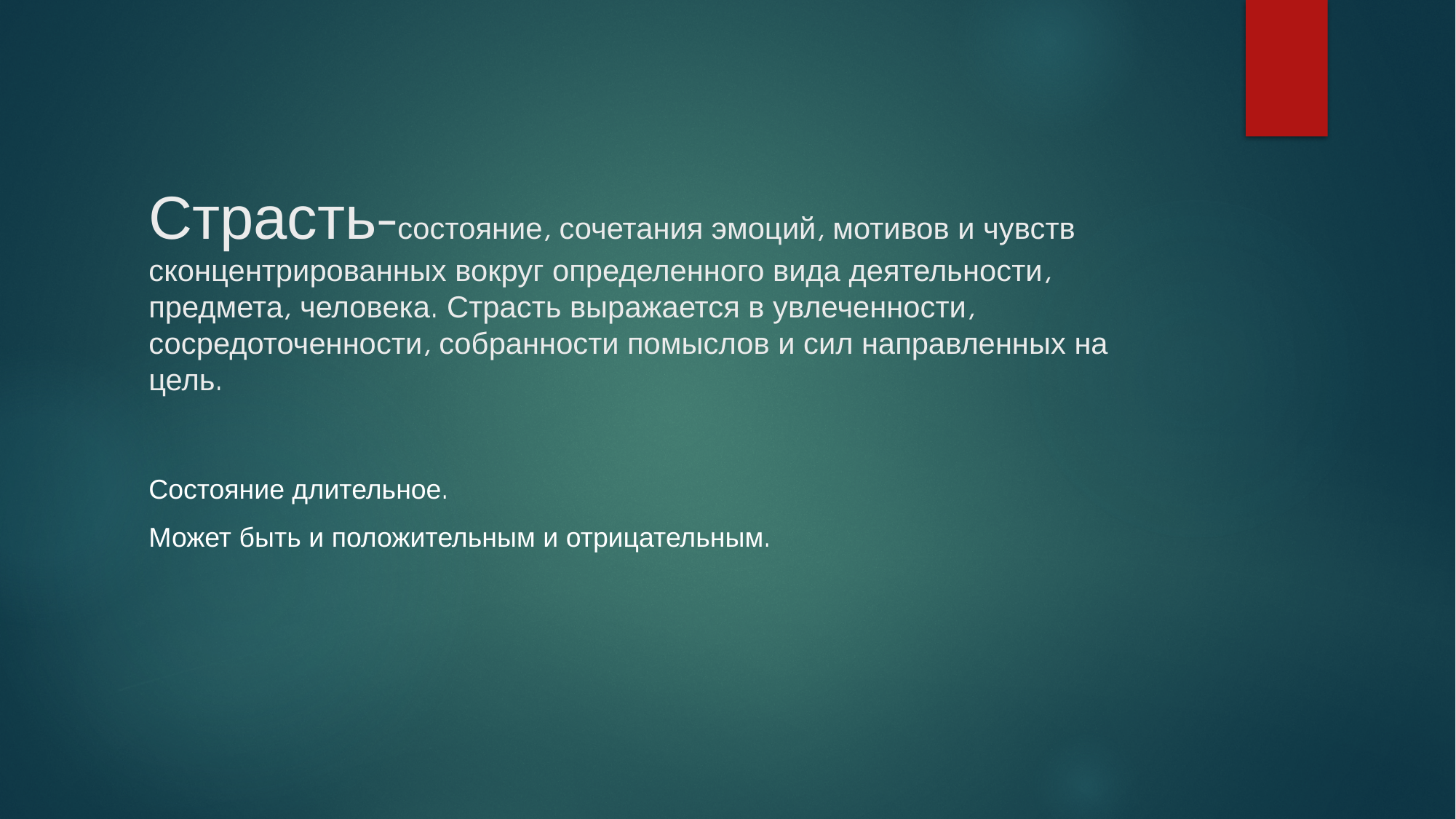

# Страсть-состояние, сочетания эмоций, мотивов и чувств сконцентрированных вокруг определенного вида деятельности, предмета, человека. Страсть выражается в увлеченности, сосредоточенности, собранности помыслов и сил направленных на цель.
Состояние длительное.
Может быть и положительным и отрицательным.